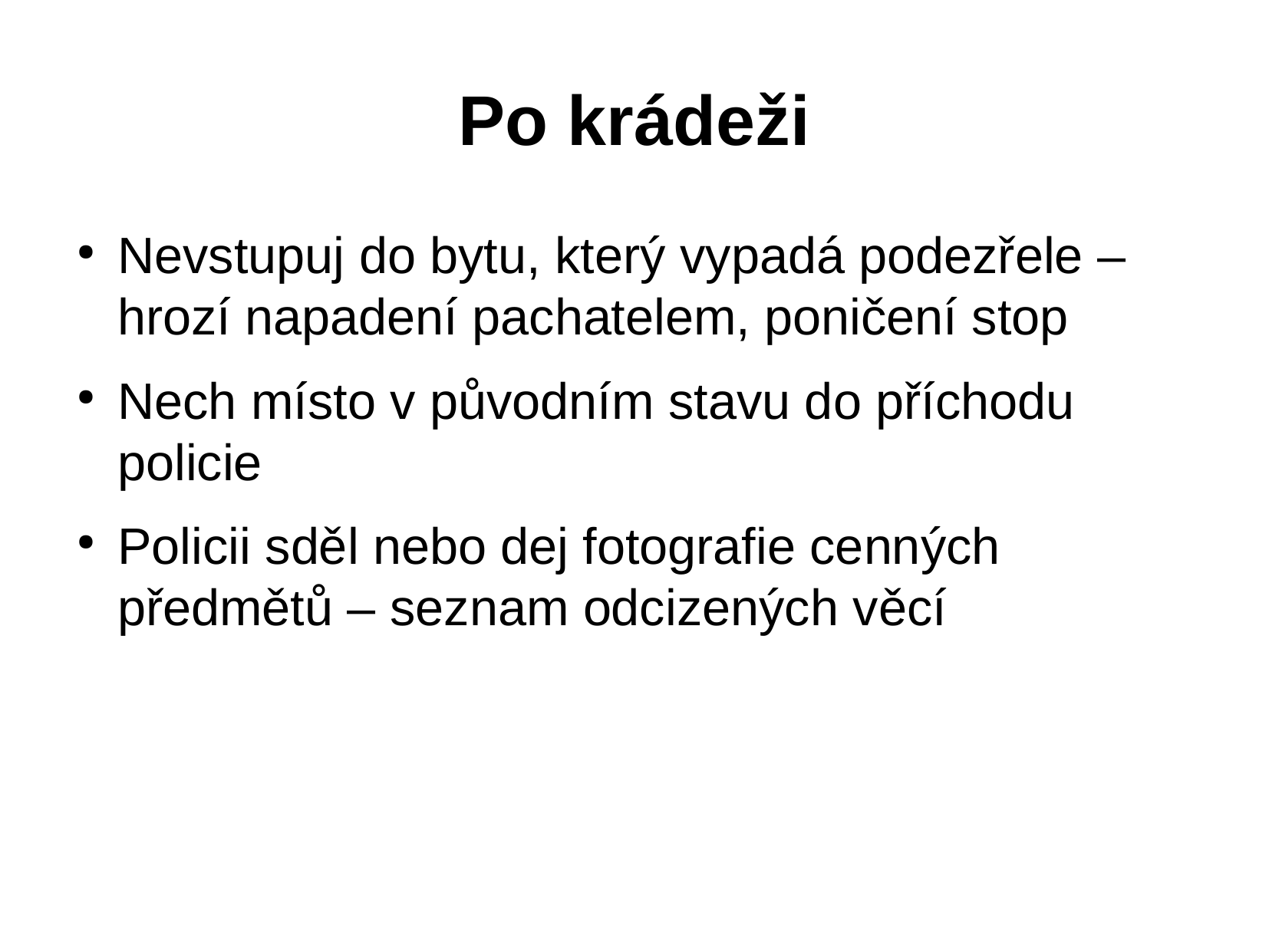

# Po krádeži
Nevstupuj do bytu, který vypadá podezřele – hrozí napadení pachatelem, poničení stop
Nech místo v původním stavu do příchodu policie
Policii sděl nebo dej fotografie cenných předmětů – seznam odcizených věcí